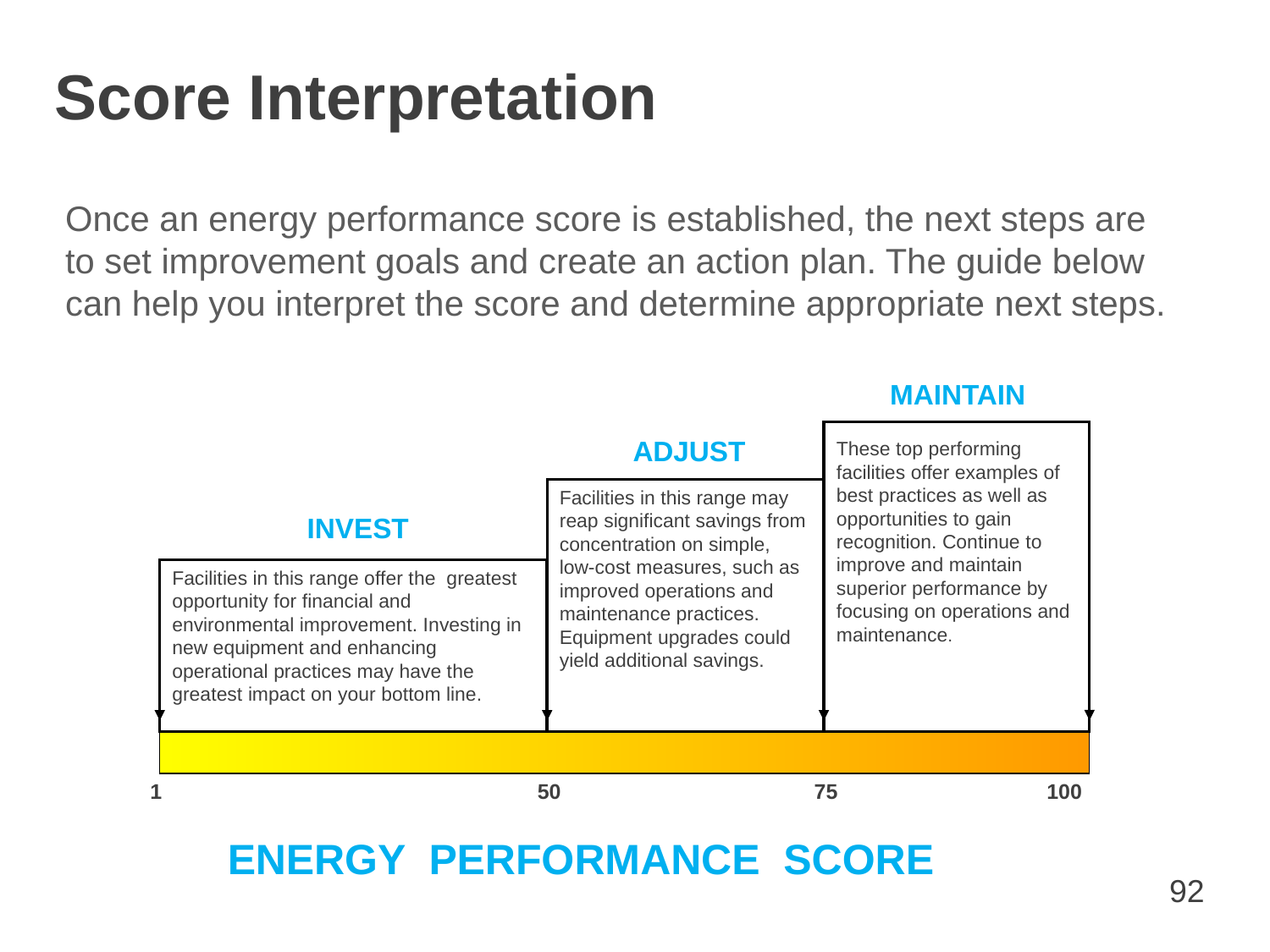

Score Interpretation
Once an energy performance score is established, the next steps are to set improvement goals and create an action plan. The guide below can help you interpret the score and determine appropriate next steps.
MAINTAIN

These top performing facilities offer examples of best practices as well as opportunities to gain recognition. Continue to improve and maintain superior performance by focusing on operations and maintenance.
ADJUST
Facilities in this range may reap significant savings from concentration on simple, low-cost measures, such as improved operations and maintenance practices. Equipment upgrades could yield additional savings.
INVEST
Facilities in this range offer the  greatest opportunity for financial and environmental improvement. Investing in new equipment and enhancing operational practices may have the greatest impact on your bottom line.

1
50
75
100
ENERGY  PERFORMANCE  SCORE